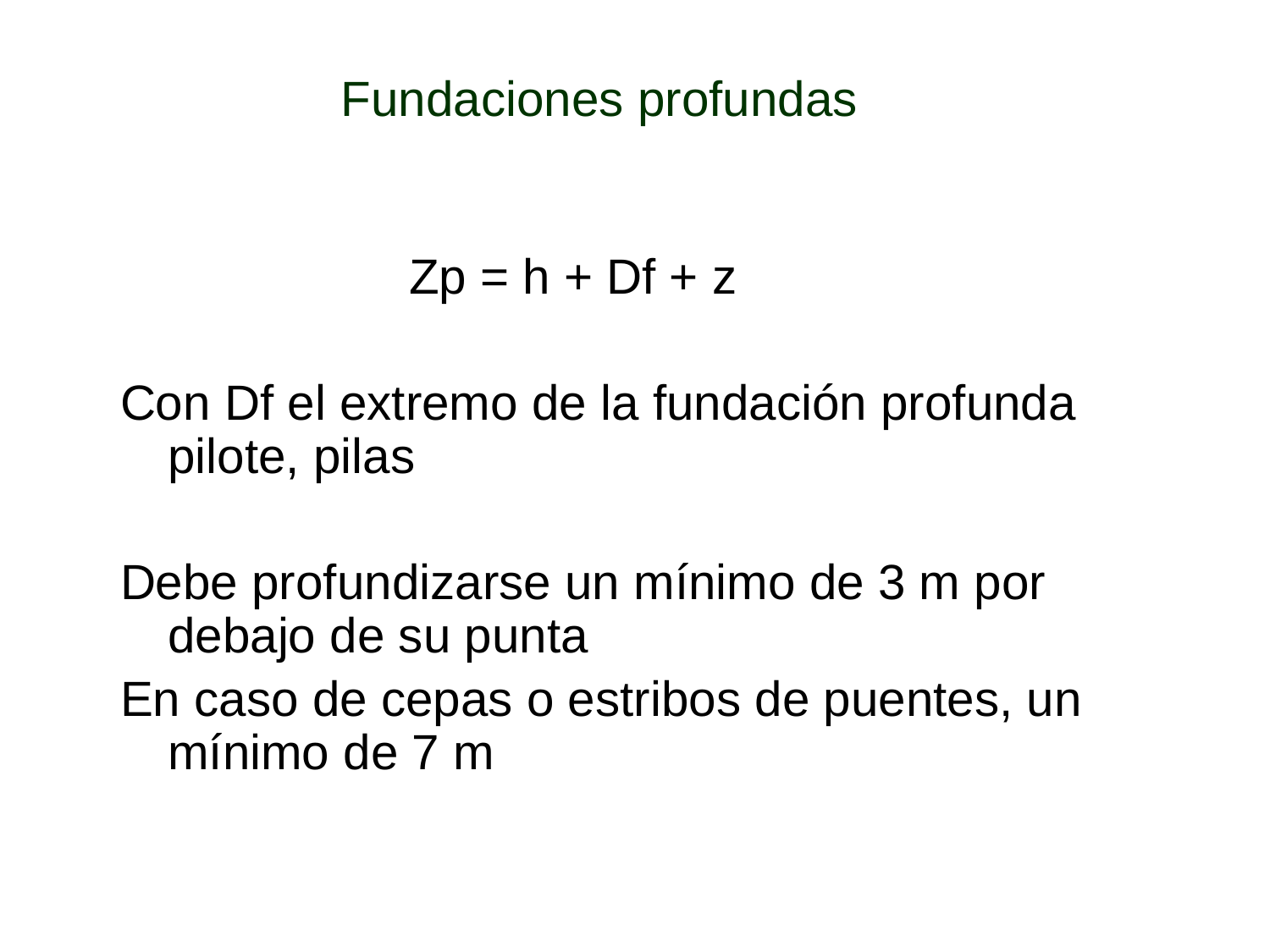

# Fundaciones profundas
                     Zp = h + Df + z

Con Df el extremo de la fundación profunda pilote, pilas

Debe profundizarse un mínimo de 3 m por debajo de su punta
En caso de cepas o estribos de puentes, un mínimo de 7 m